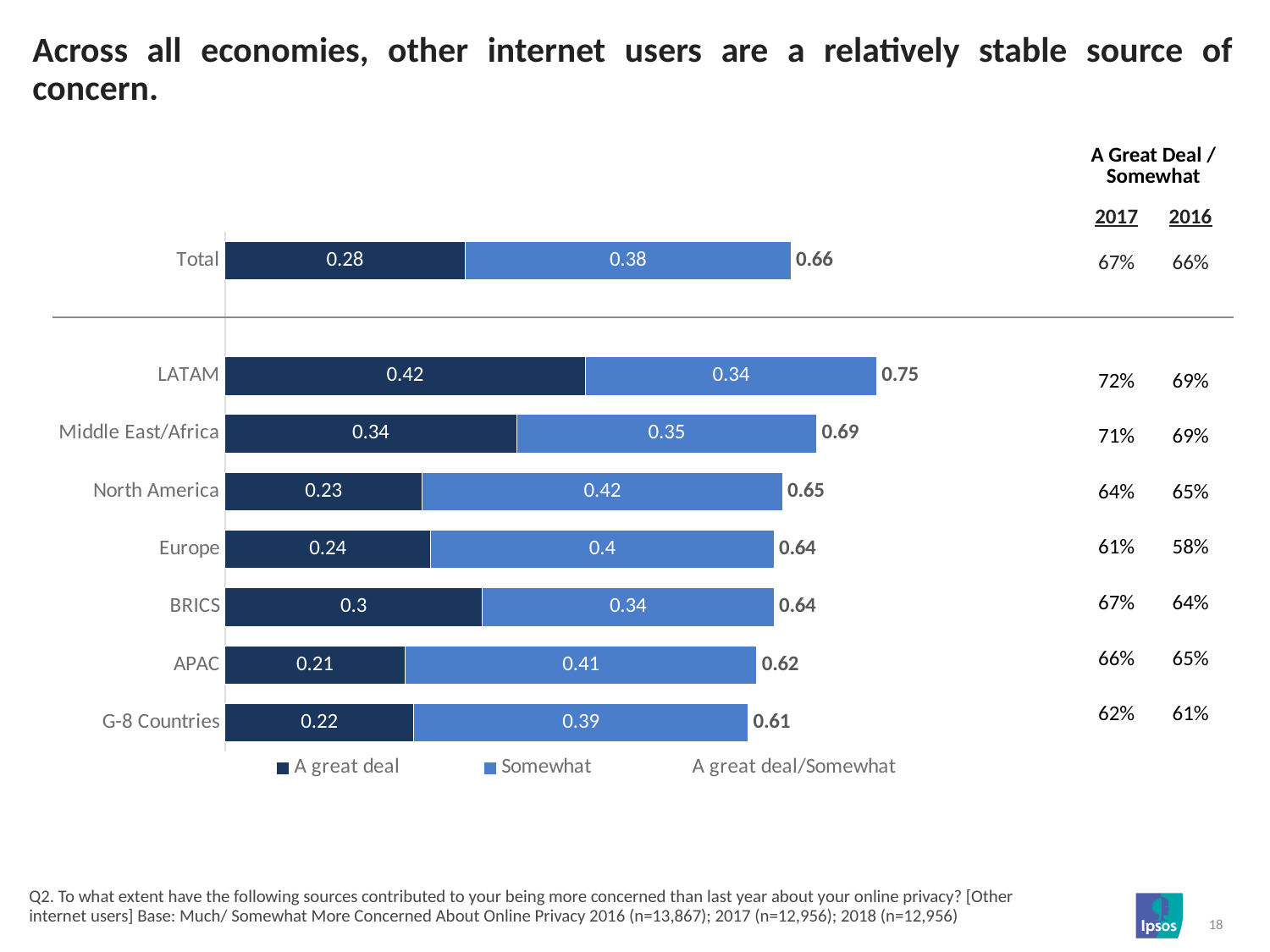

# Across all economies, other internet users are a relatively stable source of concern.
| A Great Deal / Somewhat |  |
| --- | --- |
| 2017 | 2016 |
| 67% | 66% |
|  |  |
| 72% | 69% |
| 71% | 69% |
| 64% | 65% |
| 61% | 58% |
| 67% | 64% |
| 66% | 65% |
| 62% | 61% |
|  |  |

### Chart

| Category | A great deal | Somewhat | A great deal/Somewhat |
|---|---|---|---|
| Total | 0.28 | 0.38 | 0.66 |
|  | None | None | None |
| LATAM | 0.42 | 0.34 | 0.75 |
| Middle East/Africa | 0.34 | 0.35 | 0.69 |
| North America | 0.23 | 0.42 | 0.65 |
| Europe | 0.24 | 0.4 | 0.64 |
| BRICS | 0.3 | 0.34 | 0.64 |
| APAC | 0.21 | 0.41 | 0.62 |
| G-8 Countries | 0.22 | 0.39 | 0.61 |
Q2. To what extent have the following sources contributed to your being more concerned than last year about your online privacy? [Other internet users] Base: Much/ Somewhat More Concerned About Online Privacy 2016 (n=13,867); 2017 (n=12,956); 2018 (n=12,956)